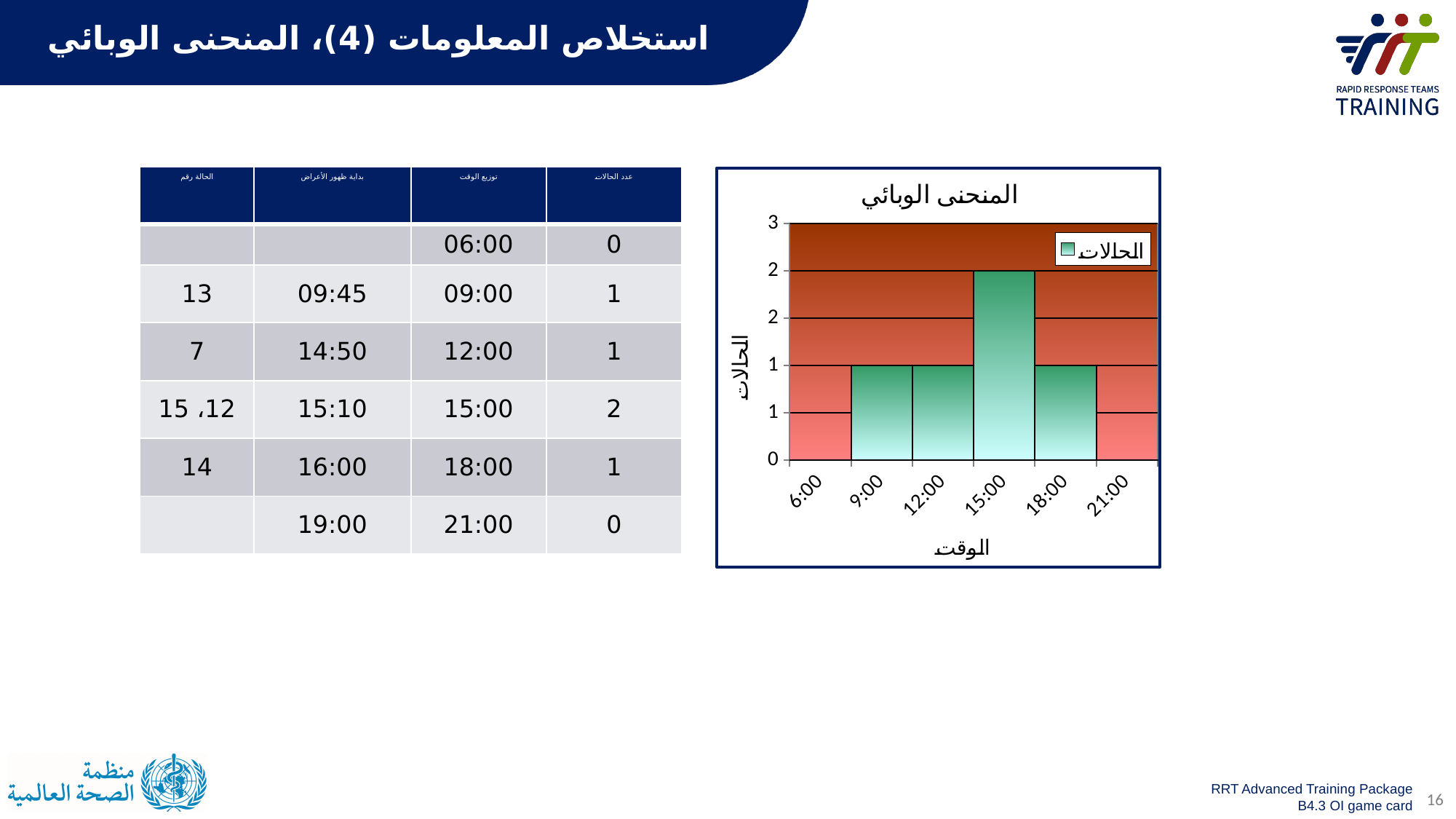

استخلاص المعلومات (4)، المنحنى الوبائي
| الحالة رقم | بداية ظهور الأعراض | توزيع الوقت | عدد الحالات |
| --- | --- | --- | --- |
|  |  | 06:00 | 0 |
| 13 | 09:45 | 09:00 | 1 |
| 7 | 14:50 | 12:00 | 1 |
| 12، 15 | 15:10 | 15:00 | 2 |
| 14 | 16:00 | 18:00 | 1 |
|  | 19:00 | 21:00 | 0 |

### Chart: المنحنى الوبائي

| Category | الحالات |
|---|---|
| 6:00 | 0.0 |
| 9:00 | 1.0 |
| 12:00 | 1.0 |
| 15:00 | 2.0 |
| 18:00 | 1.0 |
| 21:00 | 0.0 |